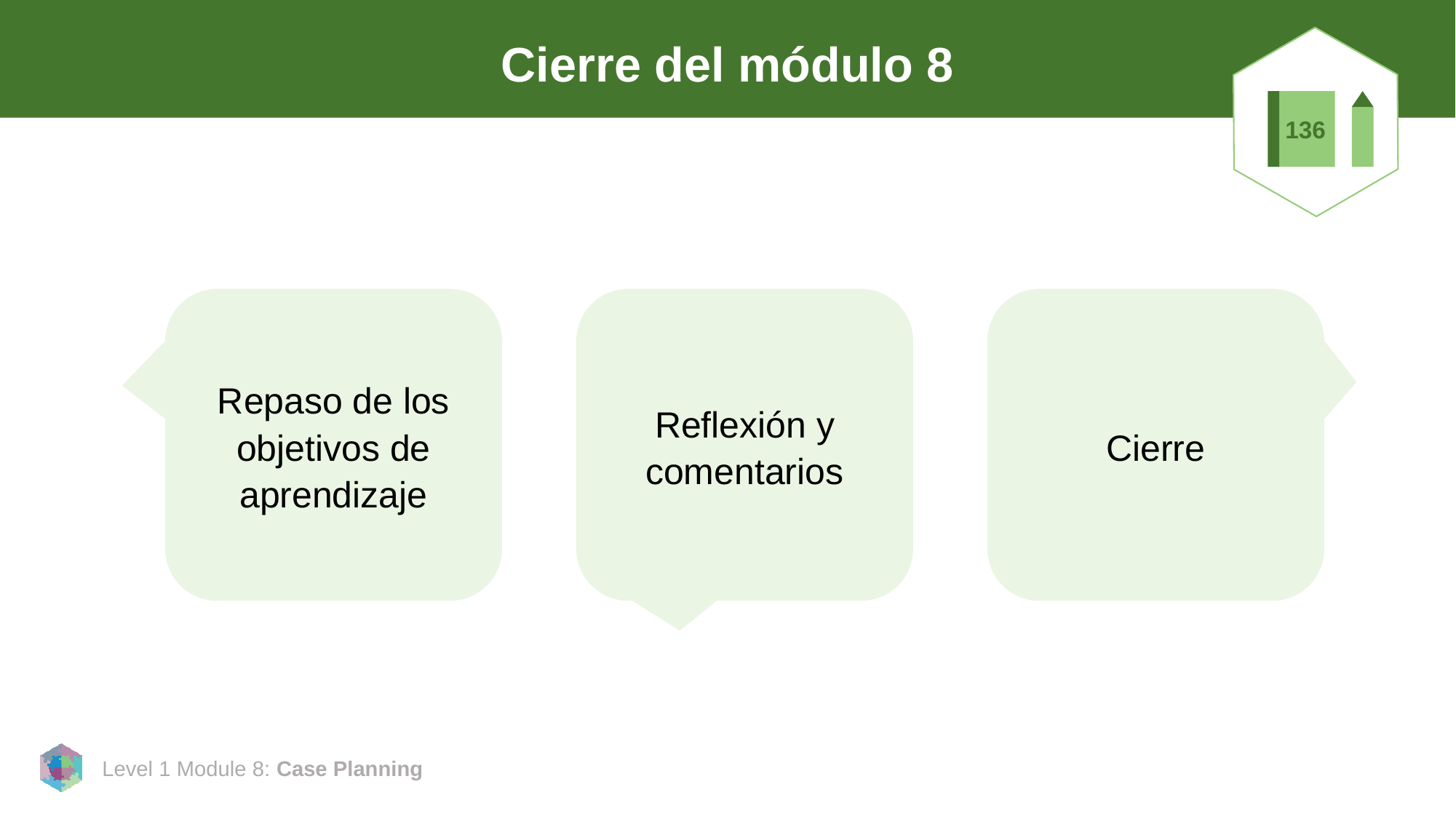

# Cierre del módulo 8

136

Repaso de los objetivos de aprendizaje
Reflexión y comentarios
Cierre